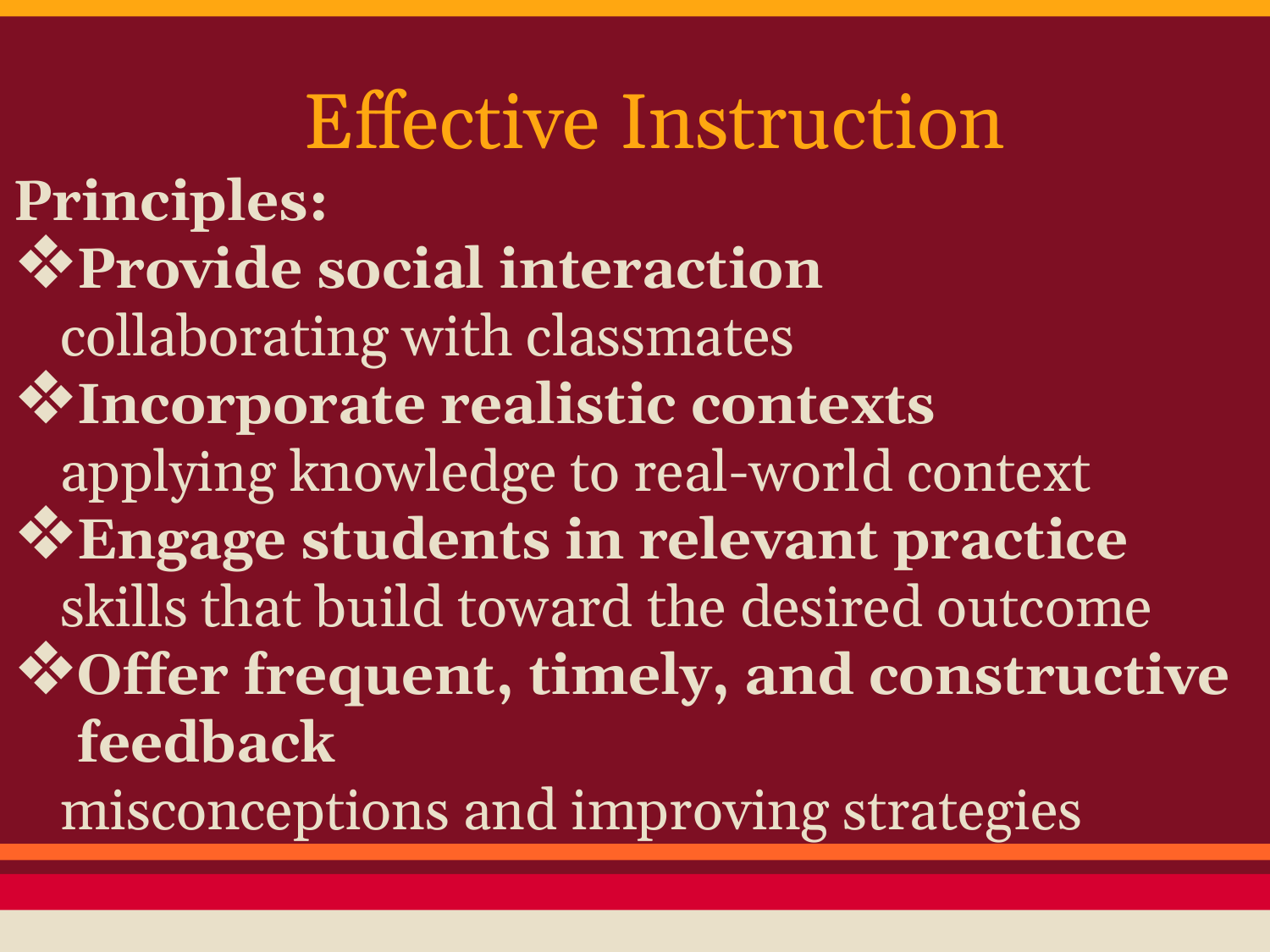

# Effective Instruction
Principles:
Provide social interaction
	collaborating with classmates
Incorporate realistic contexts
	applying knowledge to real-world context
Engage students in relevant practice
	skills that build toward the desired outcome
Offer frequent, timely, and constructive feedback
	misconceptions and improving strategies